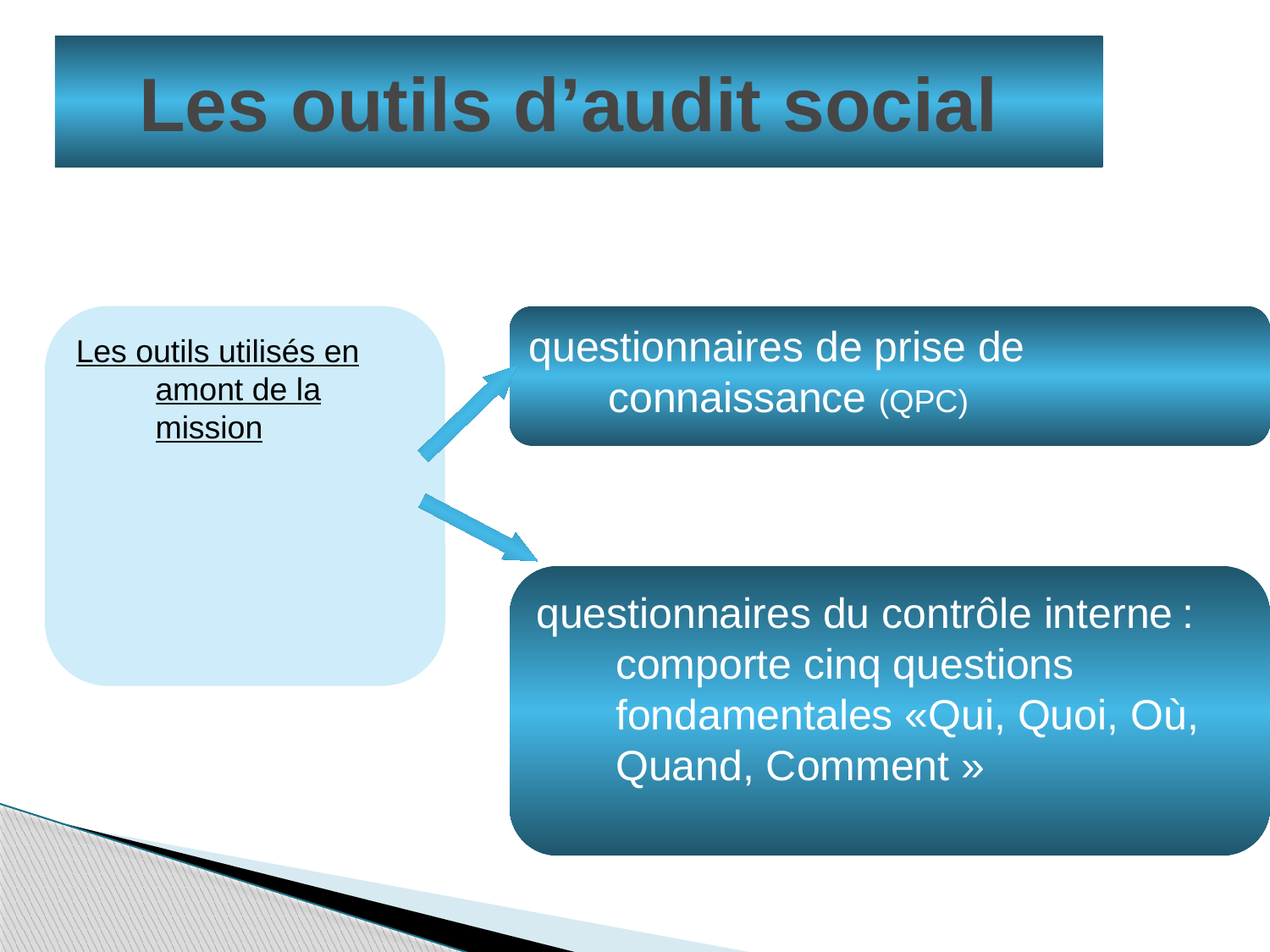

# Les outils d’audit social
Les outils utilisés en amont de la mission
questionnaires de prise de connaissance (QPC)

questionnaires du contrôle interne : comporte cinq questions fondamentales «Qui, Quoi, Où, Quand, Comment »